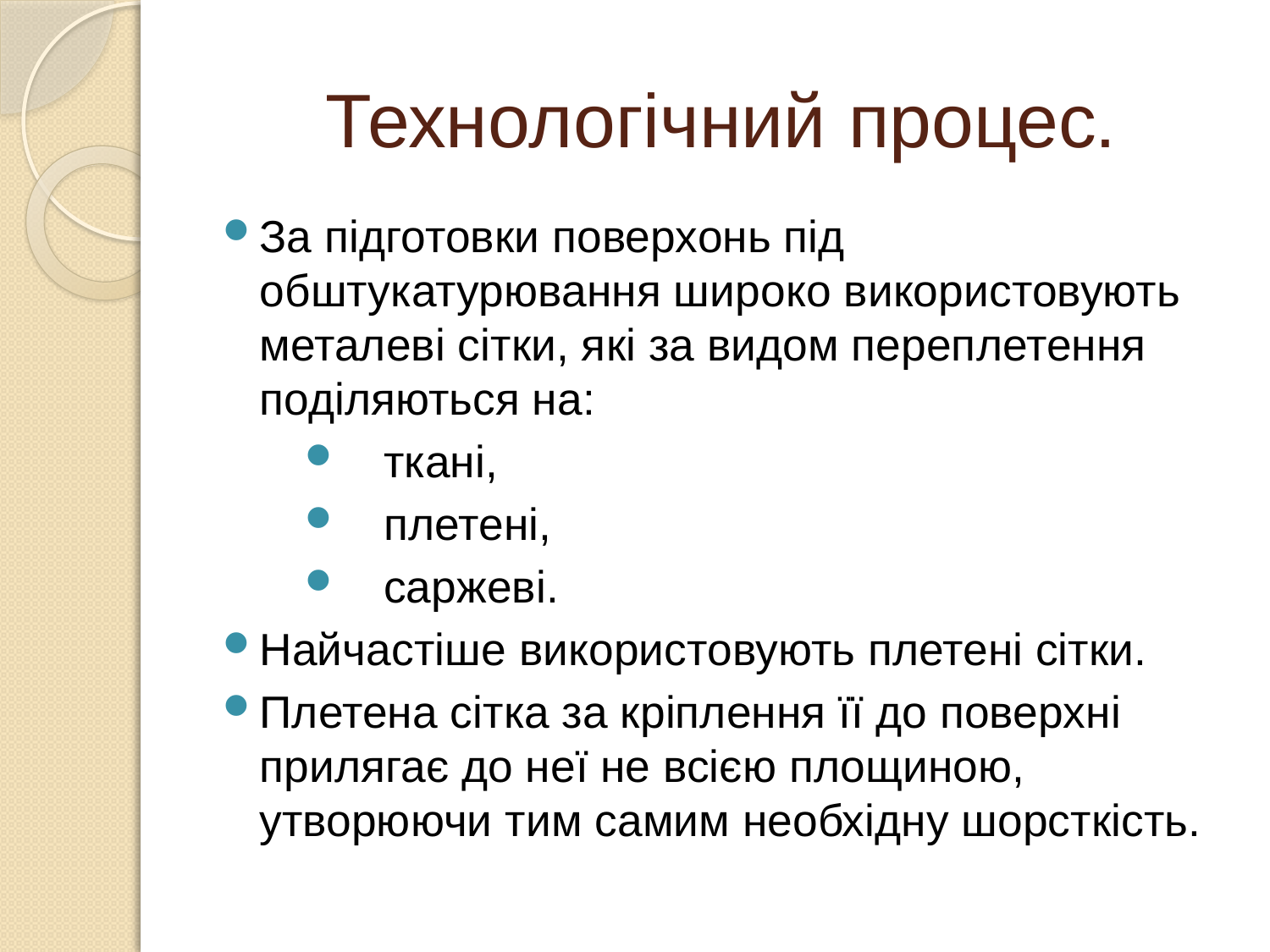

# Технологічний процес.
За підготовки поверхонь під обштукатурювання широко використовують металеві сітки, які за видом переплетення поділяються на:
    ткані,
    плетені,
    саржеві.
Найчастіше використовують плетені сітки.
Плетена сітка за кріплення її до поверхні прилягає до неї не всією площиною, утворюючи тим самим необхідну шорсткість.